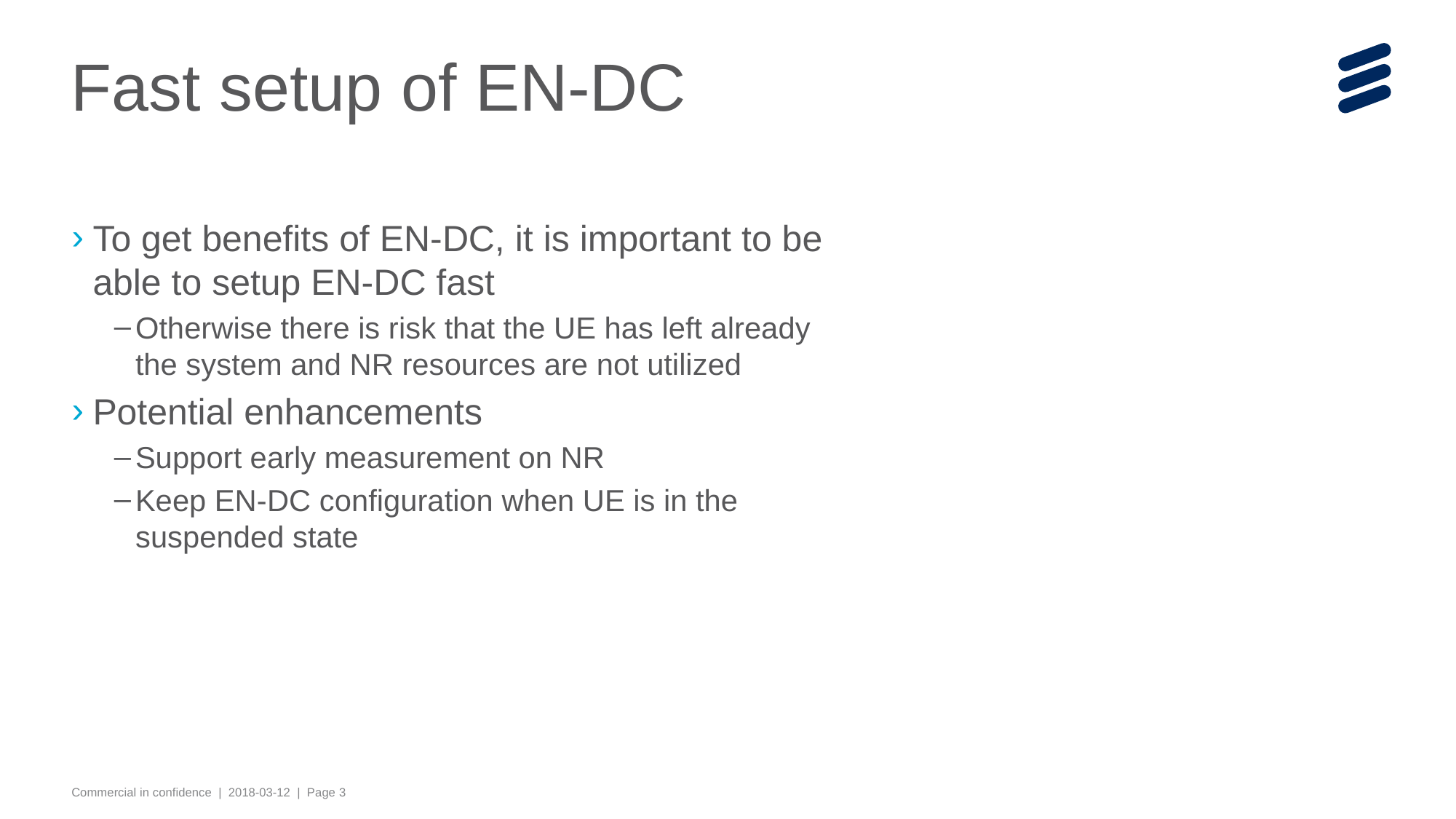

# Fast setup of EN-DC
To get benefits of EN-DC, it is important to be able to setup EN-DC fast
Otherwise there is risk that the UE has left already the system and NR resources are not utilized
Potential enhancements
Support early measurement on NR
Keep EN-DC configuration when UE is in the suspended state